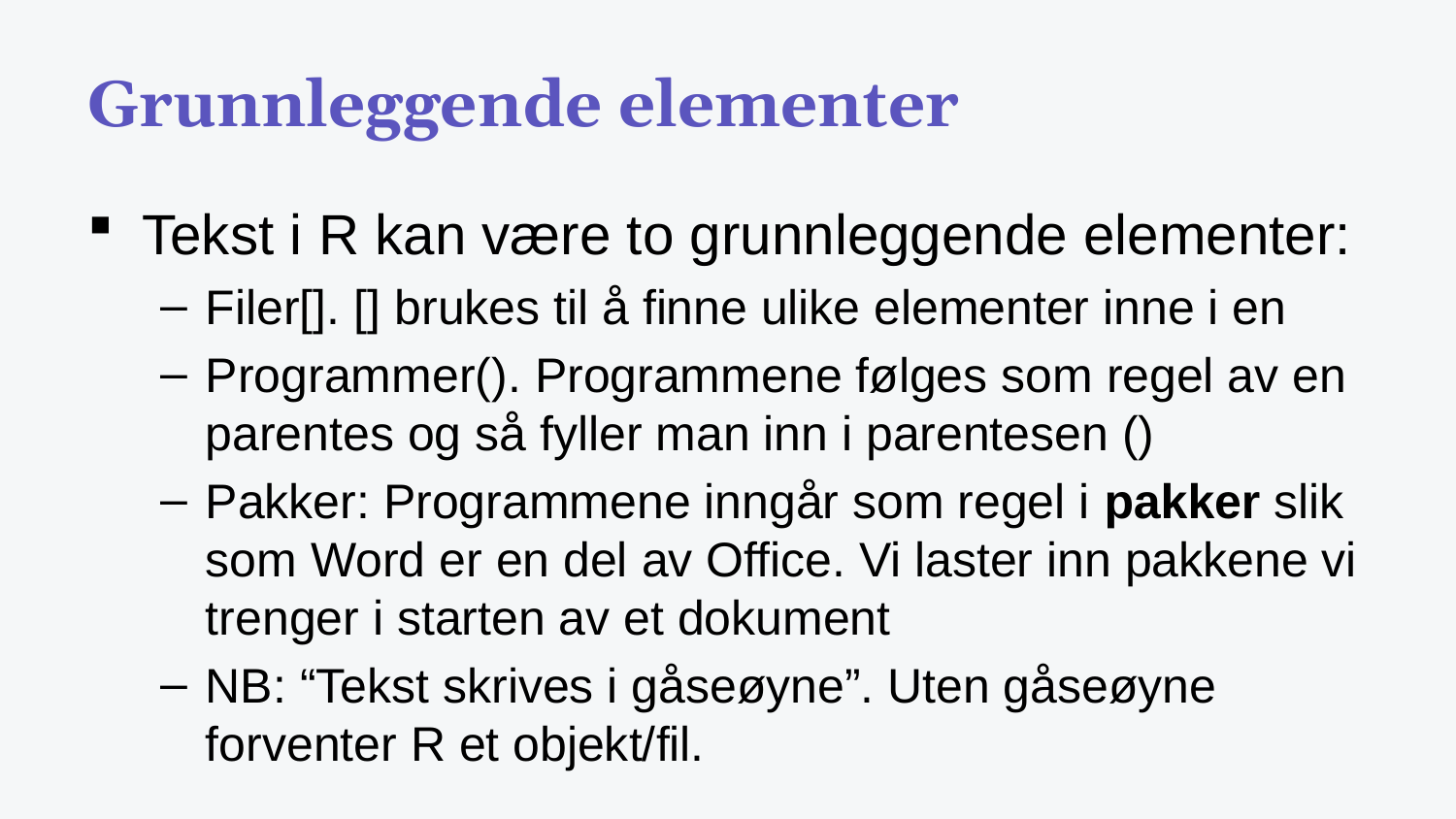

# Grunnleggende elementer
Tekst i R kan være to grunnleggende elementer:
Filer[]. [] brukes til å finne ulike elementer inne i en
Programmer(). Programmene følges som regel av en parentes og så fyller man inn i parentesen ()
Pakker: Programmene inngår som regel i pakker slik som Word er en del av Office. Vi laster inn pakkene vi trenger i starten av et dokument
NB: “Tekst skrives i gåseøyne”. Uten gåseøyne forventer R et objekt/fil.